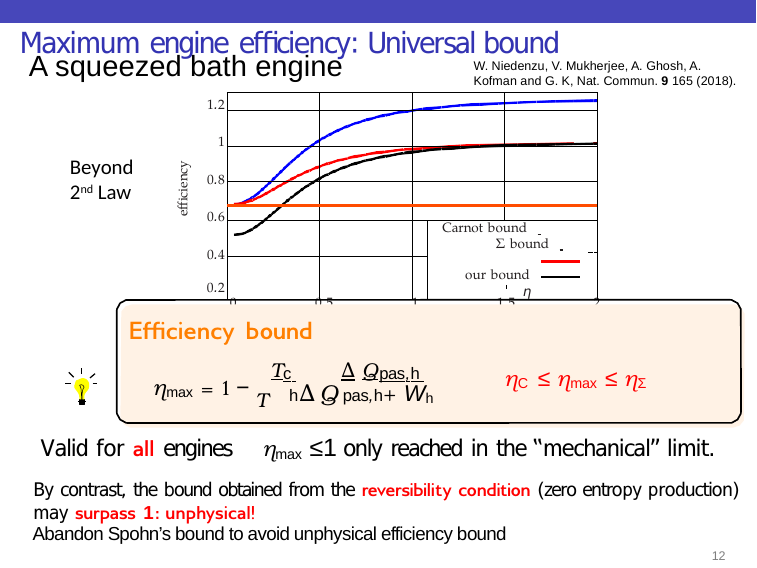

Maximum engine efficiency: Universal bound
W. Niedenzu, V. Mukherjee, A. Ghosh, A. Kofman and G. K, Nat. Commun. 9 165 (2018).
A squeezed bath engine
|  |  |  |  |  |
| --- | --- | --- | --- | --- |
|  |  |  |  |  |
|  |  |  |  |  |
|  |  |  |  |  |
|  |  |  |  |  |
|  |  |  | Carnot bound Σ bound our bound η |  |
|  |  |  |  |  |
1.2

1

0.8

0.6

0.4

Beyond 2nd Law
efficiency

0.2

0
0.5
1
squeezing parameter r
1.5
2

Efficiency bound
Tc 	∆Qpas,h
ηmax  = 1 − T
ηC  ≤ ηmax  ≤ ηΣ
∆Q	+ Wh
h	pas,h

Valid for all engines     ηmax  ≤1 only reached in the “mechanical” limit.
By contrast, the bound obtained from the reversibility condition (zero entropy production) may surpass 1: unphysical!
Abandon Spohn’s bound to avoid unphysical efficiency bound
12